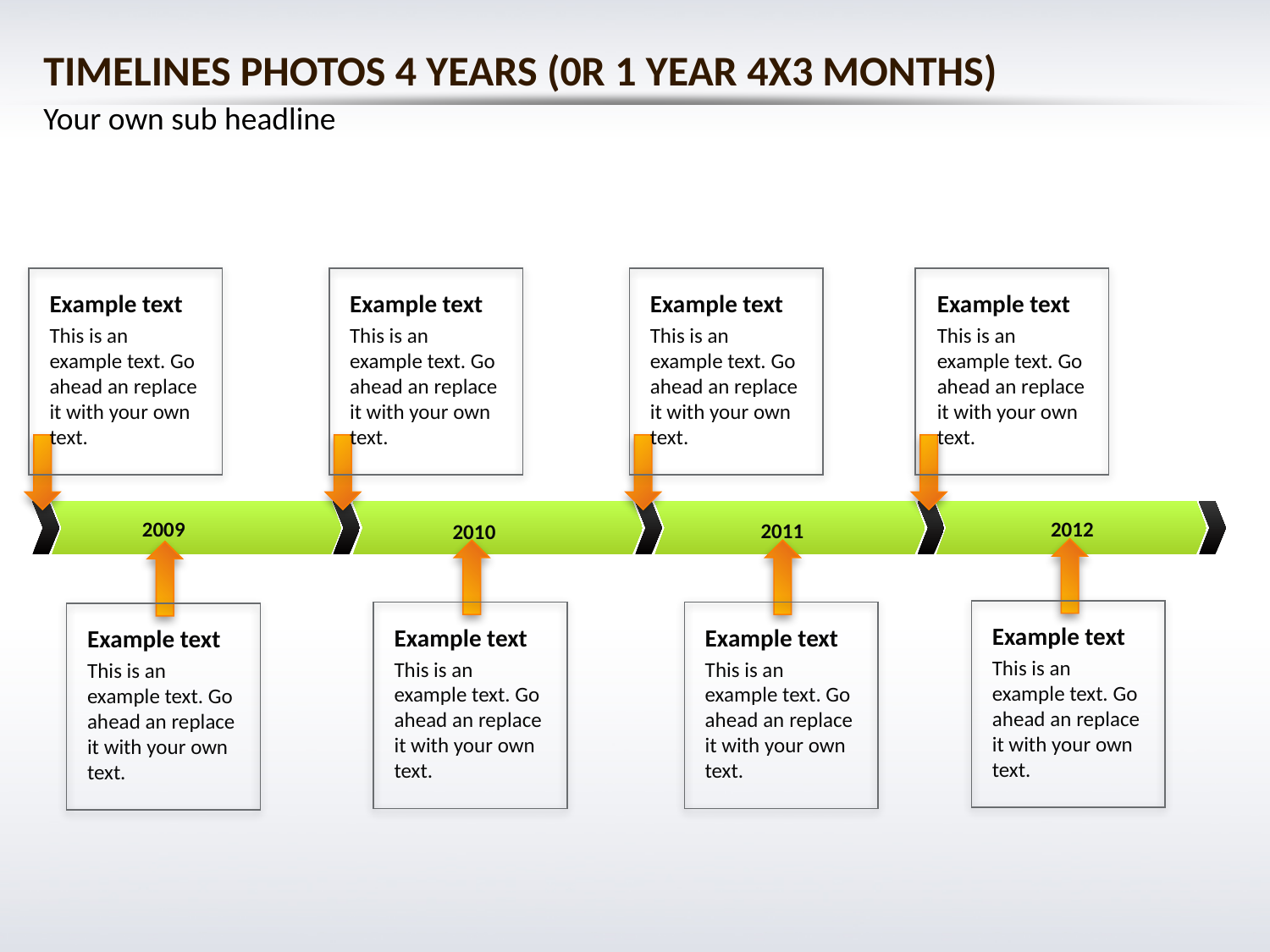

TIMELINES PHOTOS 4 YEARS (0R 1 YEAR 4X3 MONTHS)
Your own sub headline

Example text
This is an example text. Go ahead an replace it with your own text.
Example text
This is an example text. Go ahead an replace it with your own text.
Example text
This is an example text. Go ahead an replace it with your own text.
Example text
This is an example text. Go ahead an replace it with your own text.

2009
2012
2011
2010

Example text
This is an example text. Go ahead an replace it with your own text.
Example text
This is an example text. Go ahead an replace it with your own text.
Example text
This is an example text. Go ahead an replace it with your own text.
Example text
This is an example text. Go ahead an replace it with your own text.